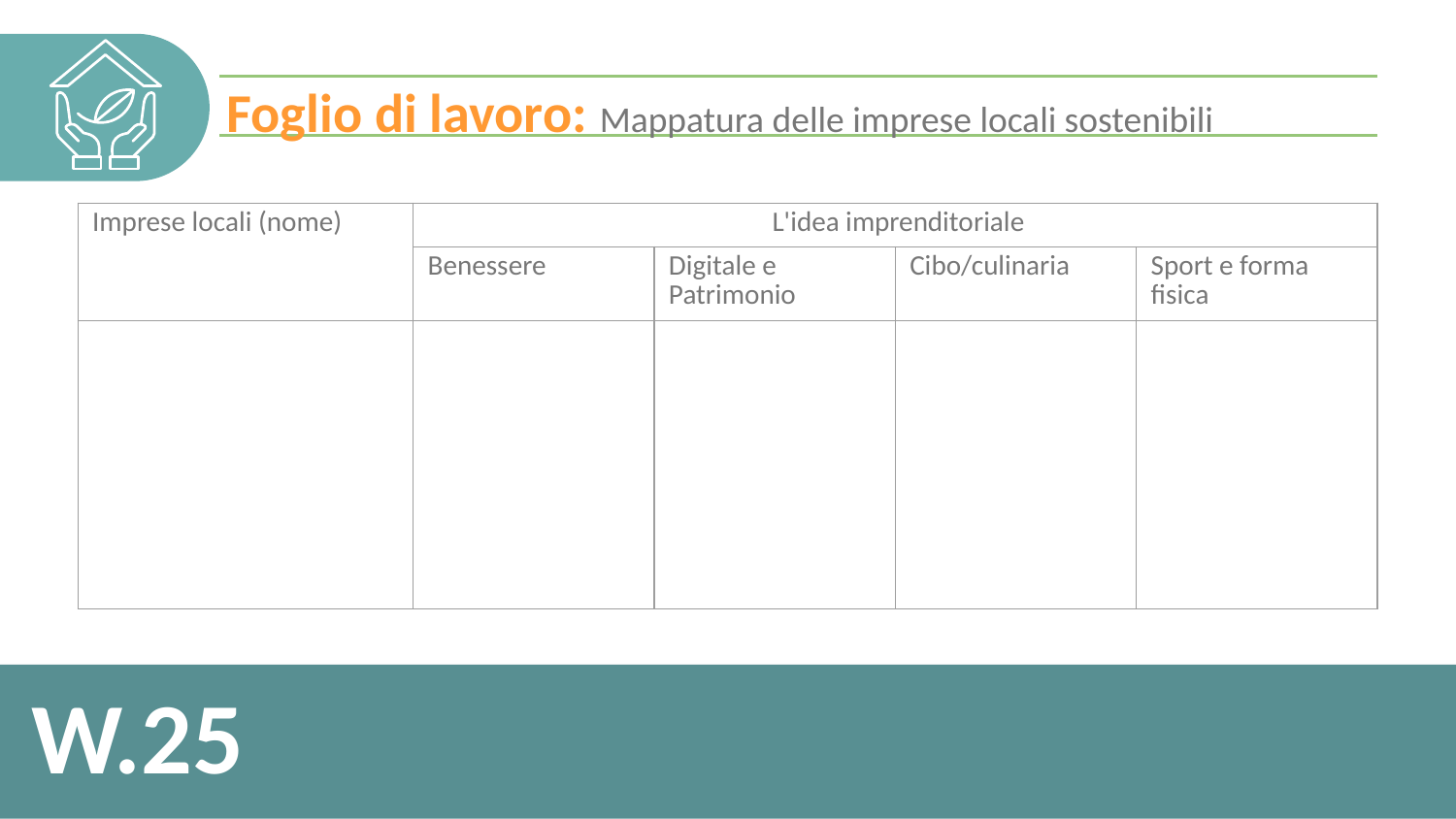

Foglio di lavoro: Mappatura delle imprese locali sostenibili

| Imprese locali (nome) | L'idea imprenditoriale |  |  |  |
| --- | --- | --- | --- | --- |
|  | Benessere | Digitale e Patrimonio | Cibo/culinaria | Sport e forma fisica |
|  |  |  |  |  |

W.25
69